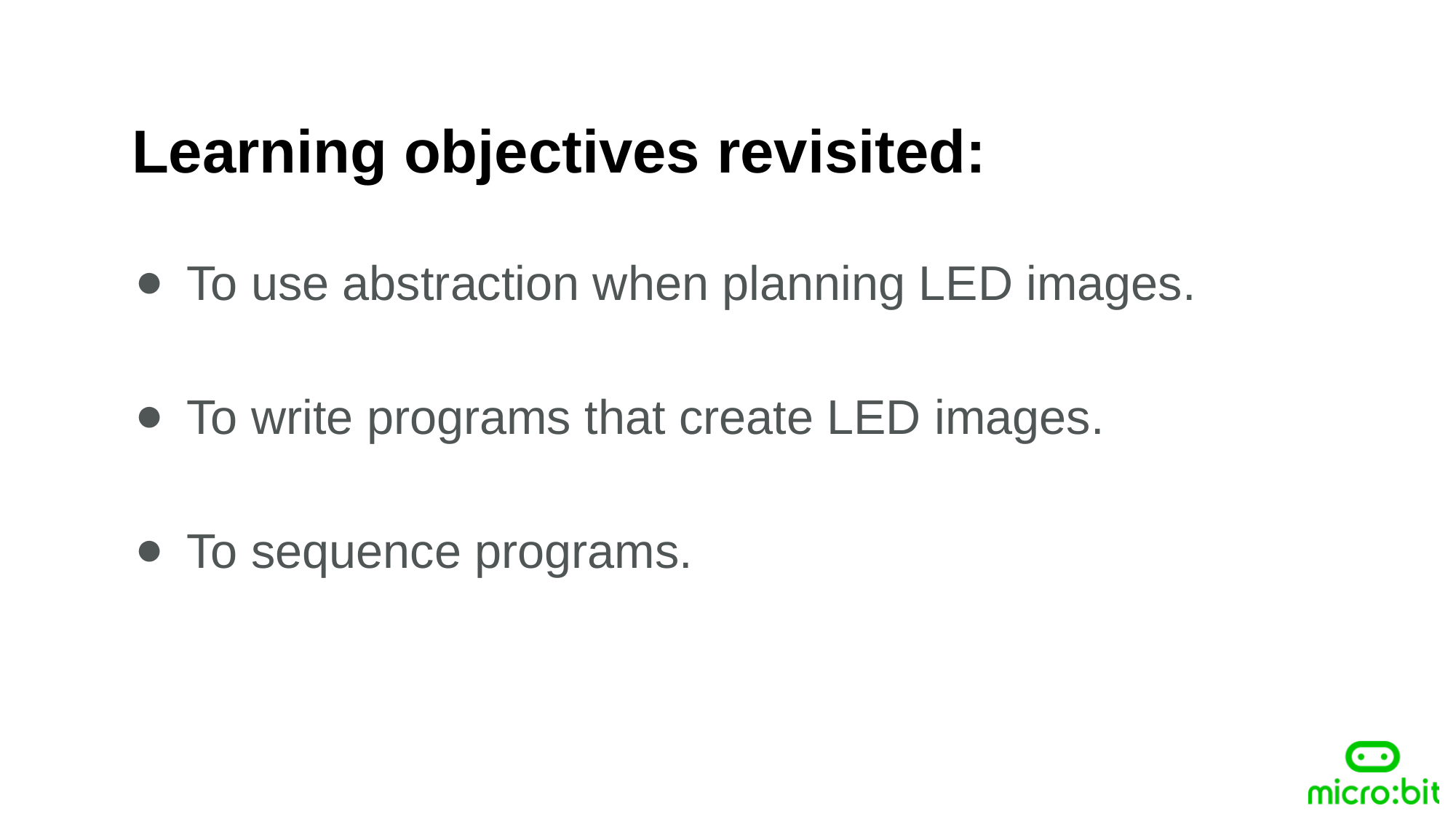

Learning objectives revisited:

To use abstraction when planning LED images.

To write programs that create LED images.

To sequence programs.